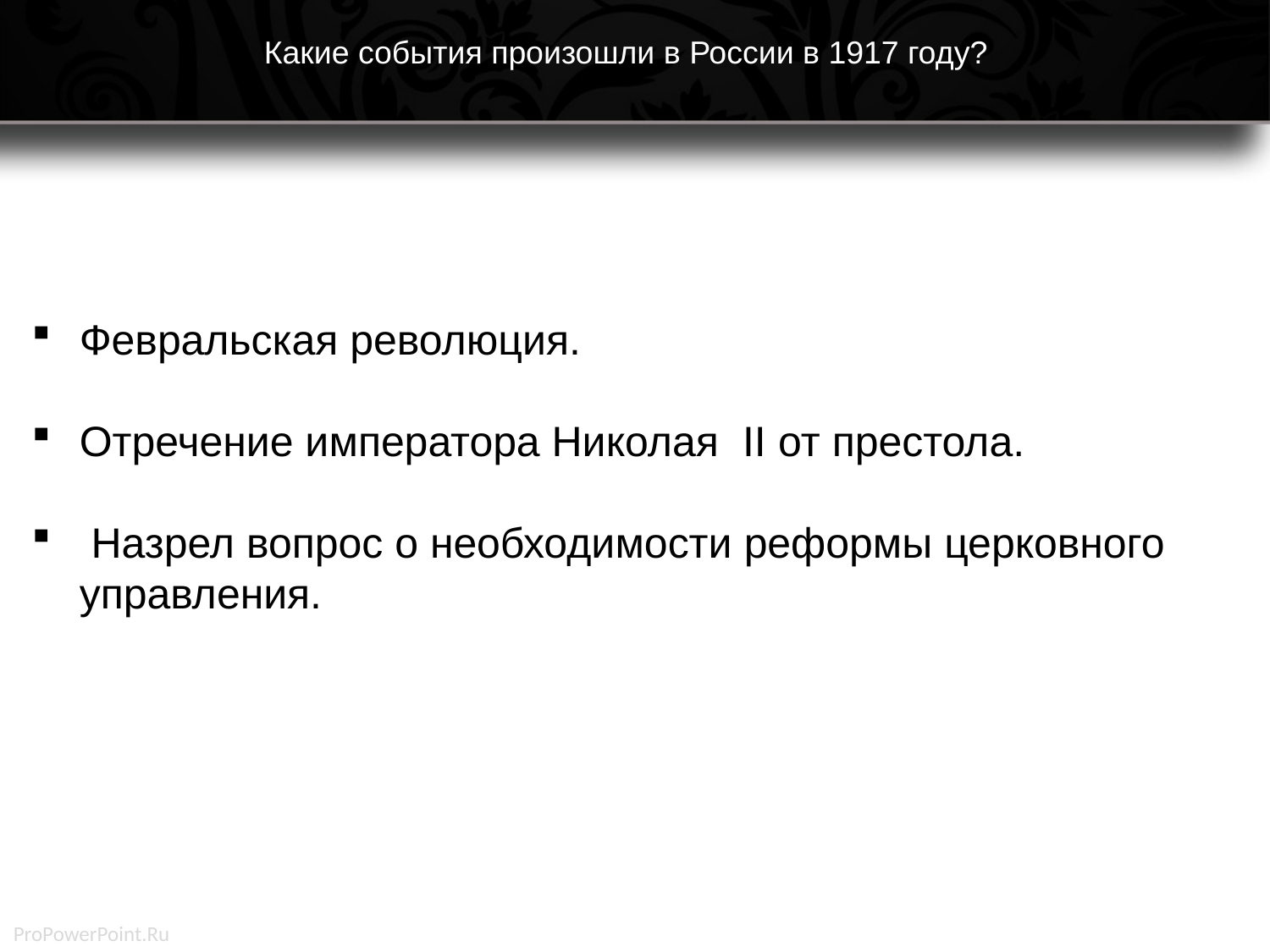

Какие события произошли в России в 1917 году?
Февральская революция.

Отречение императора Николая  II от престола.

 Назрел вопрос о необходимости реформы церковного управления.